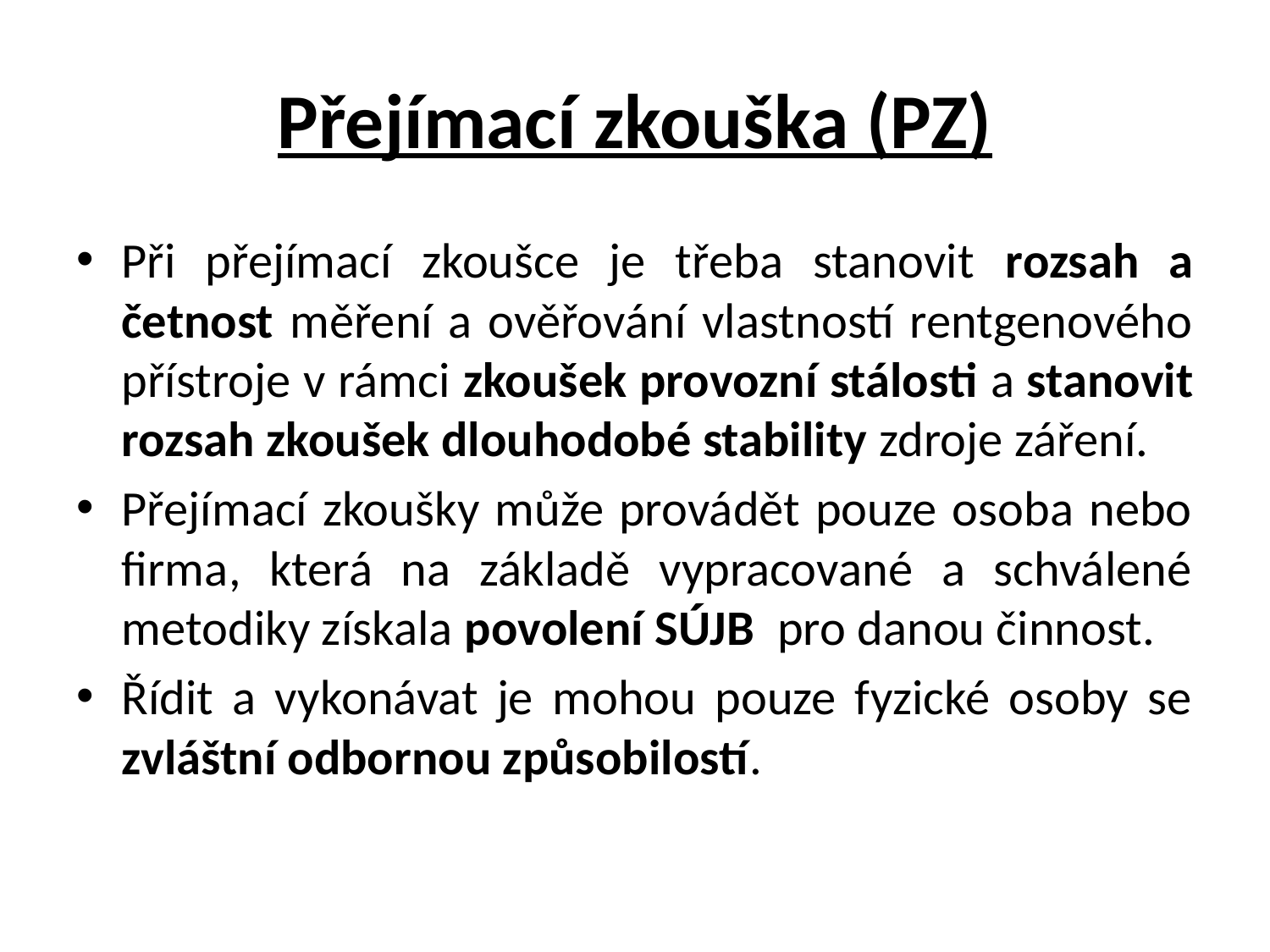

# Přejímací zkouška (PZ)
Při přejímací zkoušce je třeba stanovit rozsah a četnost měření a ověřování vlastností rentgenového přístroje v rámci zkoušek provozní stálosti a stanovit rozsah zkoušek dlouhodobé stability zdroje záření.
Přejímací zkoušky může provádět pouze osoba nebo firma, která na základě vypracované a schválené metodiky získala povolení SÚJB  pro danou činnost.
Řídit a vykonávat je mohou pouze fyzické osoby se zvláštní odbornou způsobilostí.